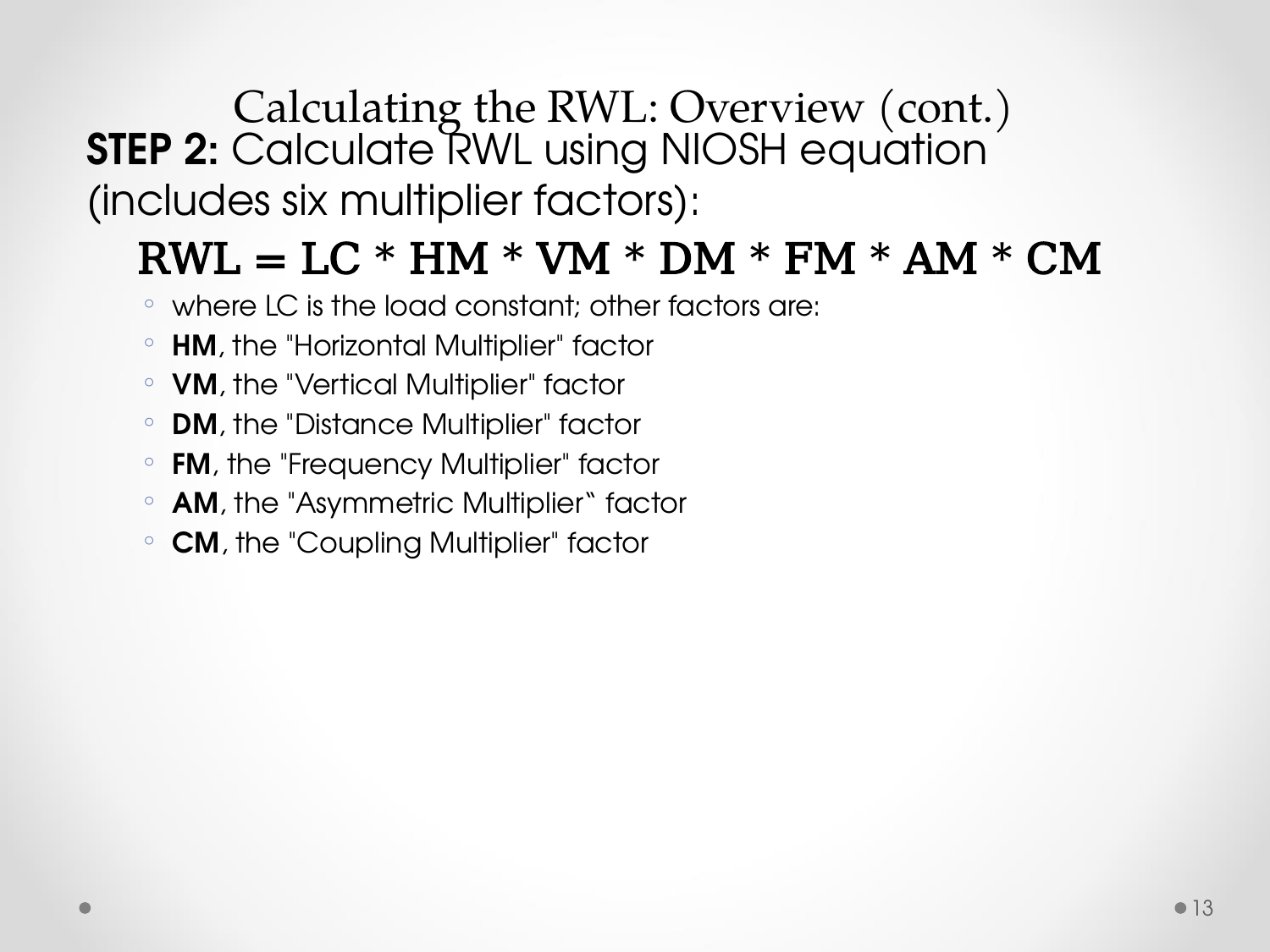

# Calculating the RWL: Overview (cont.)

STEP 2: Calculate RWL using NIOSH equation
(includes six multiplier factors):
RWL = LC * HM * VM * DM * FM * AM * CM
where LC is the load constant; other factors are:
HM, the "Horizontal Multiplier" factor
VM, the "Vertical Multiplier" factor
DM, the "Distance Multiplier" factor
FM, the "Frequency Multiplier" factor
AM, the "Asymmetric Multiplier“ factor
CM, the "Coupling Multiplier" factor

13